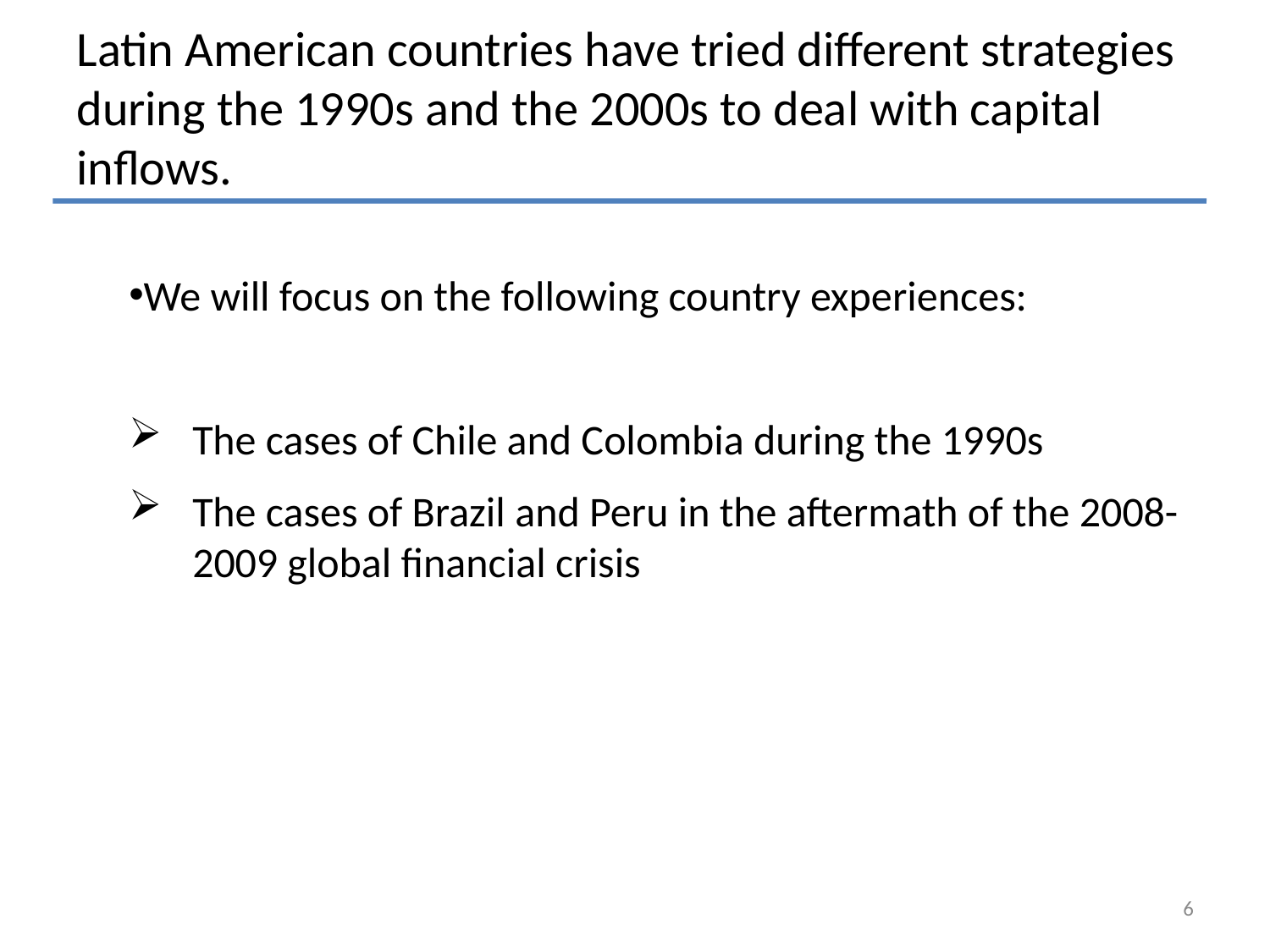

Latin American countries have tried different strategies during the 1990s and the 2000s to deal with capital inflows.

We will focus on the following country experiences:

The cases of Chile and Colombia during the 1990s
The cases of Brazil and Peru in the aftermath of the 2008-2009 global financial crisis

6